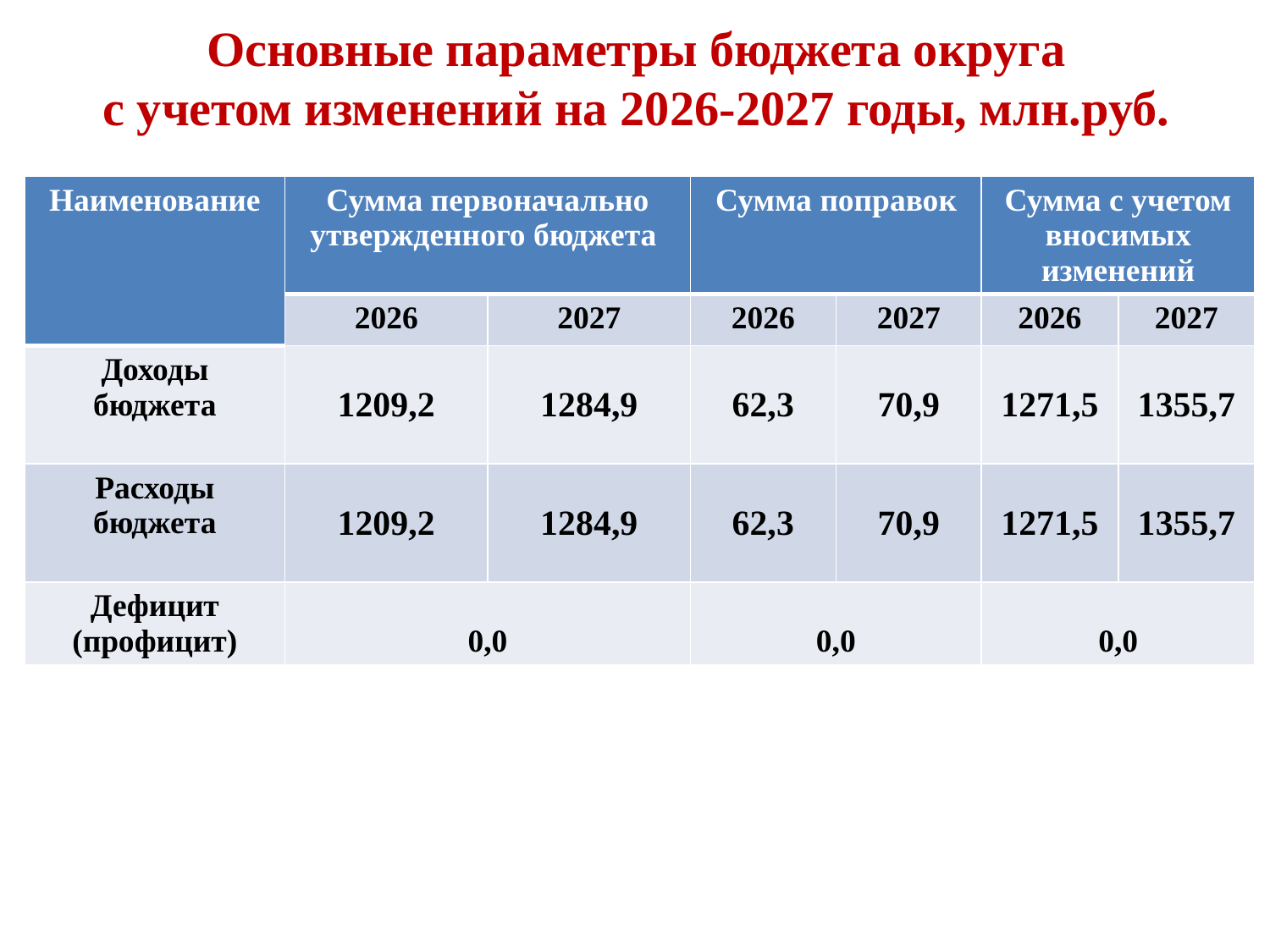

# Основные параметры бюджета округа с учетом изменений на 2026-2027 годы, млн.руб.
| Наименование | Сумма первоначально утвержденного бюджета |  | Сумма поправок |  | Сумма с учетом вносимых изменений |  |
| --- | --- | --- | --- | --- | --- | --- |
|  | 2026 | 2027 | 2026 | 2027 | 2026 | 2027 |
| Доходы бюджета | 1209,2 | 1284,9 | 62,3 | 70,9 | 1271,5 | 1355,7 |
| Расходы бюджета | 1209,2 | 1284,9 | 62,3 | 70,9 | 1271,5 | 1355,7 |
| Дефицит (профицит) | 0,0 |  | 0,0 |  | 0,0 |  |